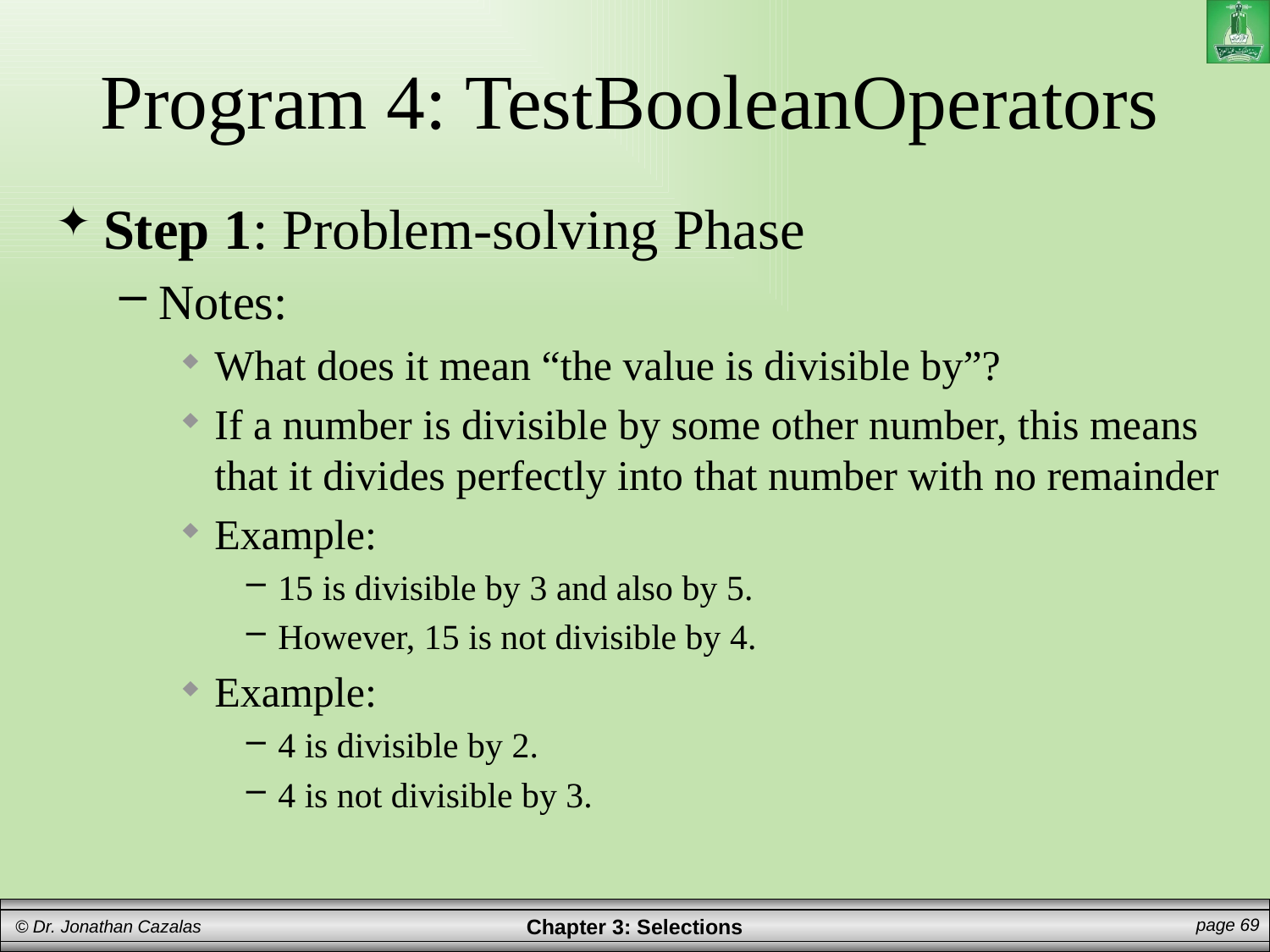

# Program 4: TestBooleanOperators
Step 1: Problem-solving Phase
Notes:
What does it mean “the value is divisible by”?
If a number is divisible by some other number, this means that it divides perfectly into that number with no remainder
Example:
15 is divisible by 3 and also by 5.
However, 15 is not divisible by 4.
Example:
4 is divisible by 2.
4 is not divisible by 3.